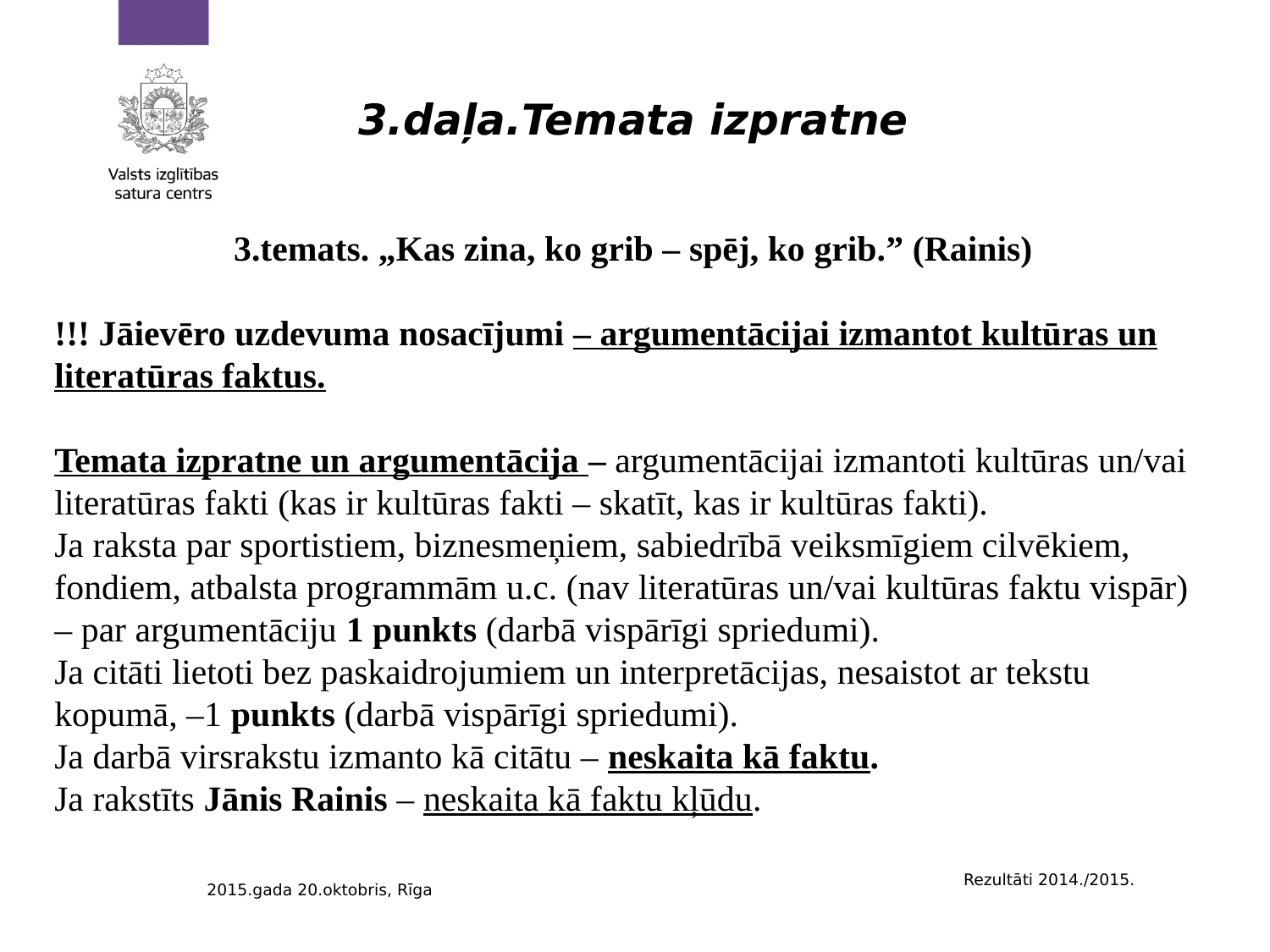

3.daļa.Temata izpratne
3.temats. „Kas zina, ko grib – spēj, ko grib.” (Rainis)

!!! Jāievēro uzdevuma nosacījumi – argumentācijai izmantot kultūras un literatūras faktus.

Temata izpratne un argumentācija – argumentācijai izmantoti kultūras un/vai literatūras fakti (kas ir kultūras fakti – skatīt, kas ir kultūras fakti).
Ja raksta par sportistiem, biznesmeņiem, sabiedrībā veiksmīgiem cilvēkiem, fondiem, atbalsta programmām u.c. (nav literatūras un/vai kultūras faktu vispār) – par argumentāciju 1 punkts (darbā vispārīgi spriedumi).
Ja citāti lietoti bez paskaidrojumiem un interpretācijas, nesaistot ar tekstu kopumā, –1 punkts (darbā vispārīgi spriedumi).
Ja darbā virsrakstu izmanto kā citātu – neskaita kā faktu.
Ja rakstīts Jānis Rainis – neskaita kā faktu kļūdu.
Rezultāti 2014./2015.
2015.gada 20.oktobris, Rīga